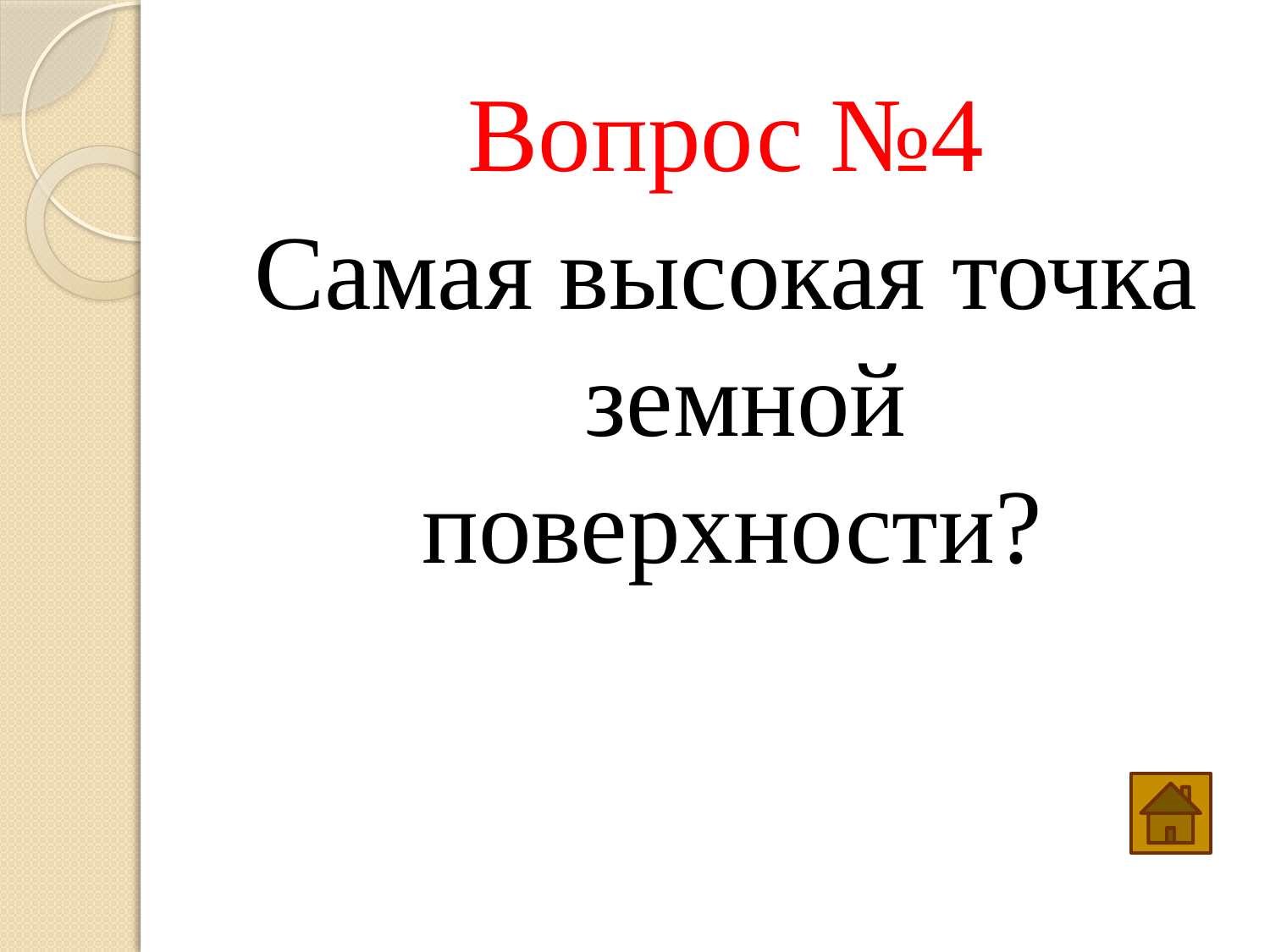

Вопрос №4
Самая высокая точка земной поверхности?